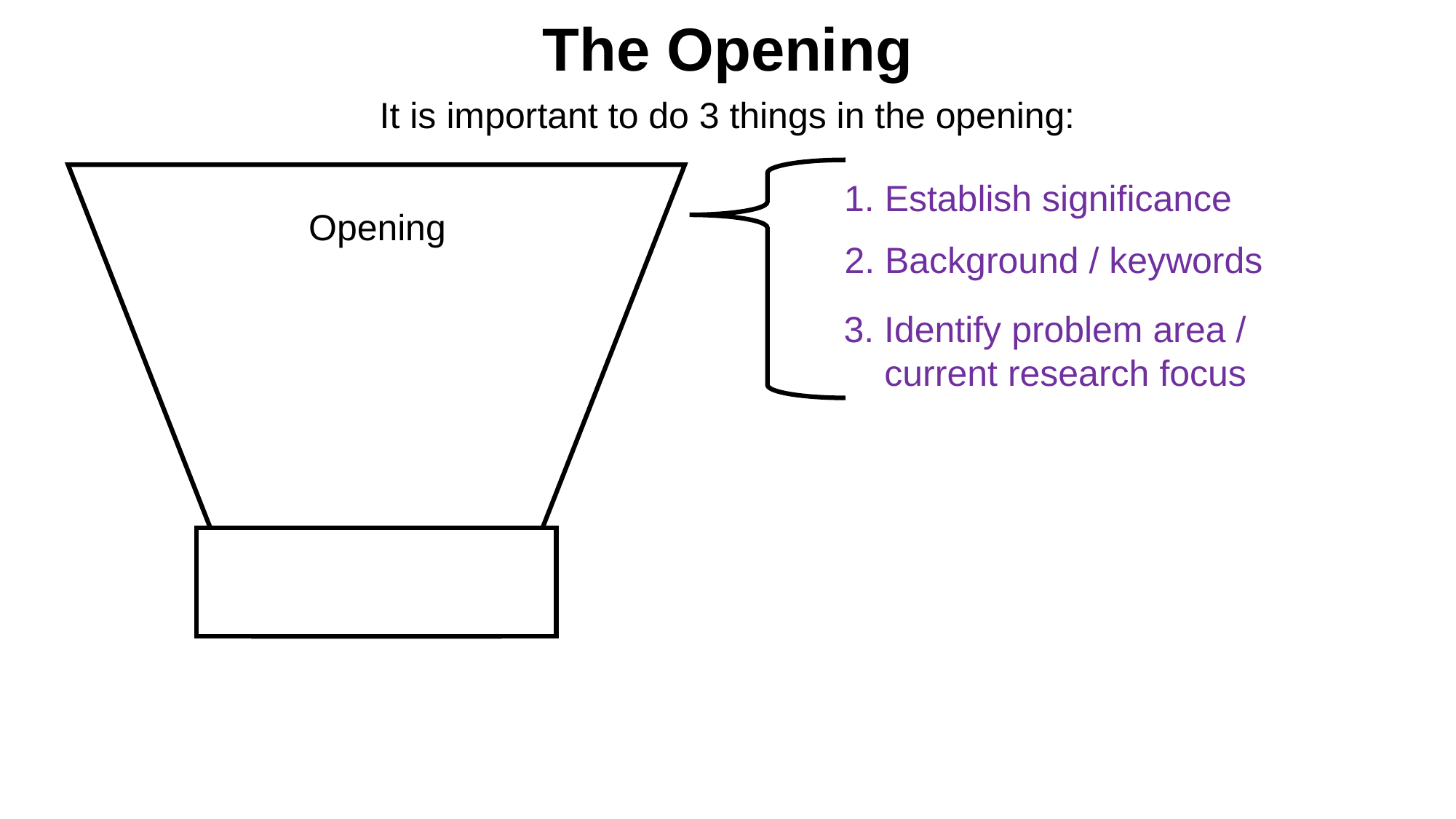

The Opening
It is important to do 3 things in the opening:

1. Establish significance
Opening
2. Background / keywords
3. Identify problem area /
   current research focus